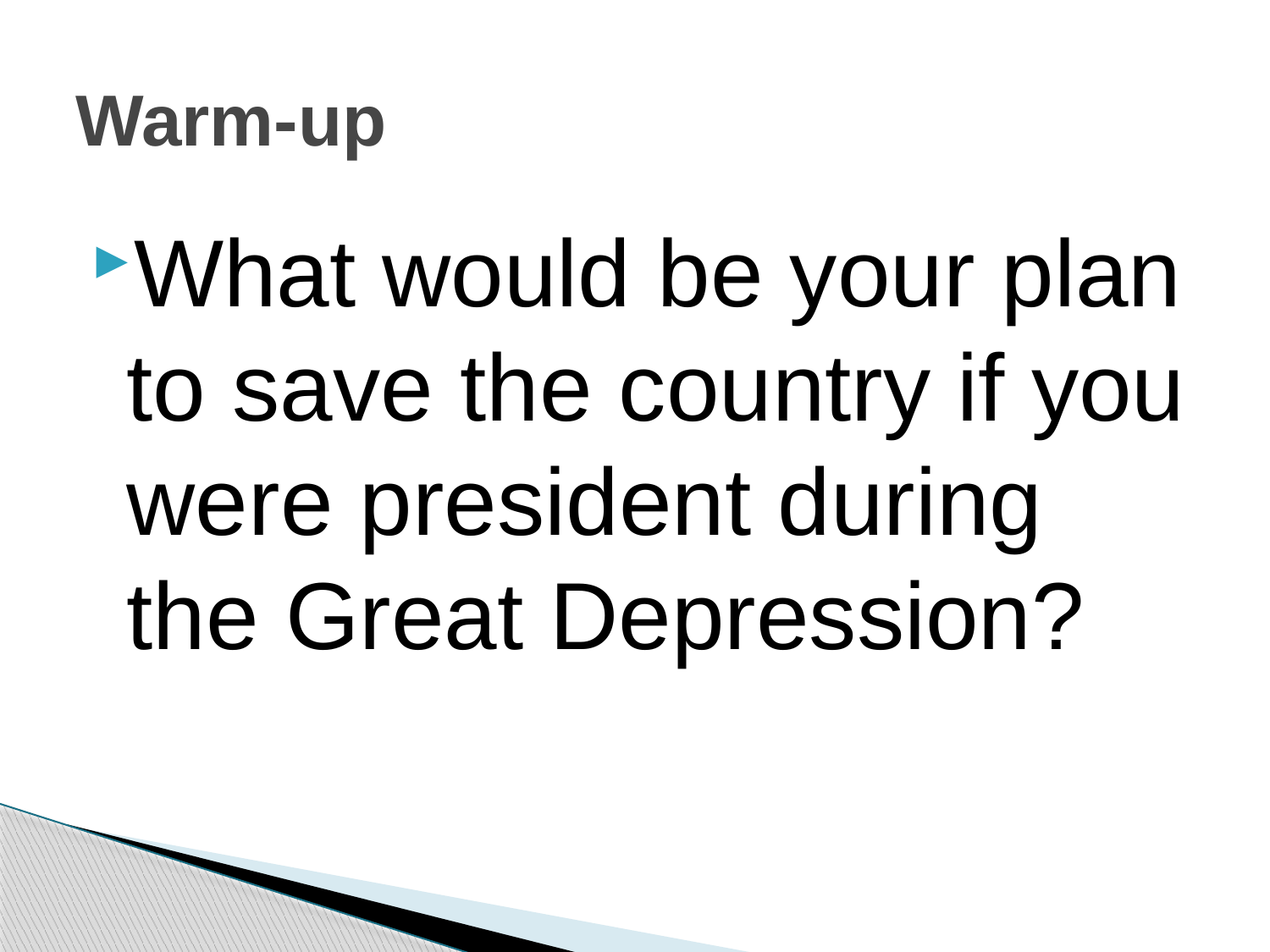

# Warm-up
What would be your plan to save the country if you were president during the Great Depression?